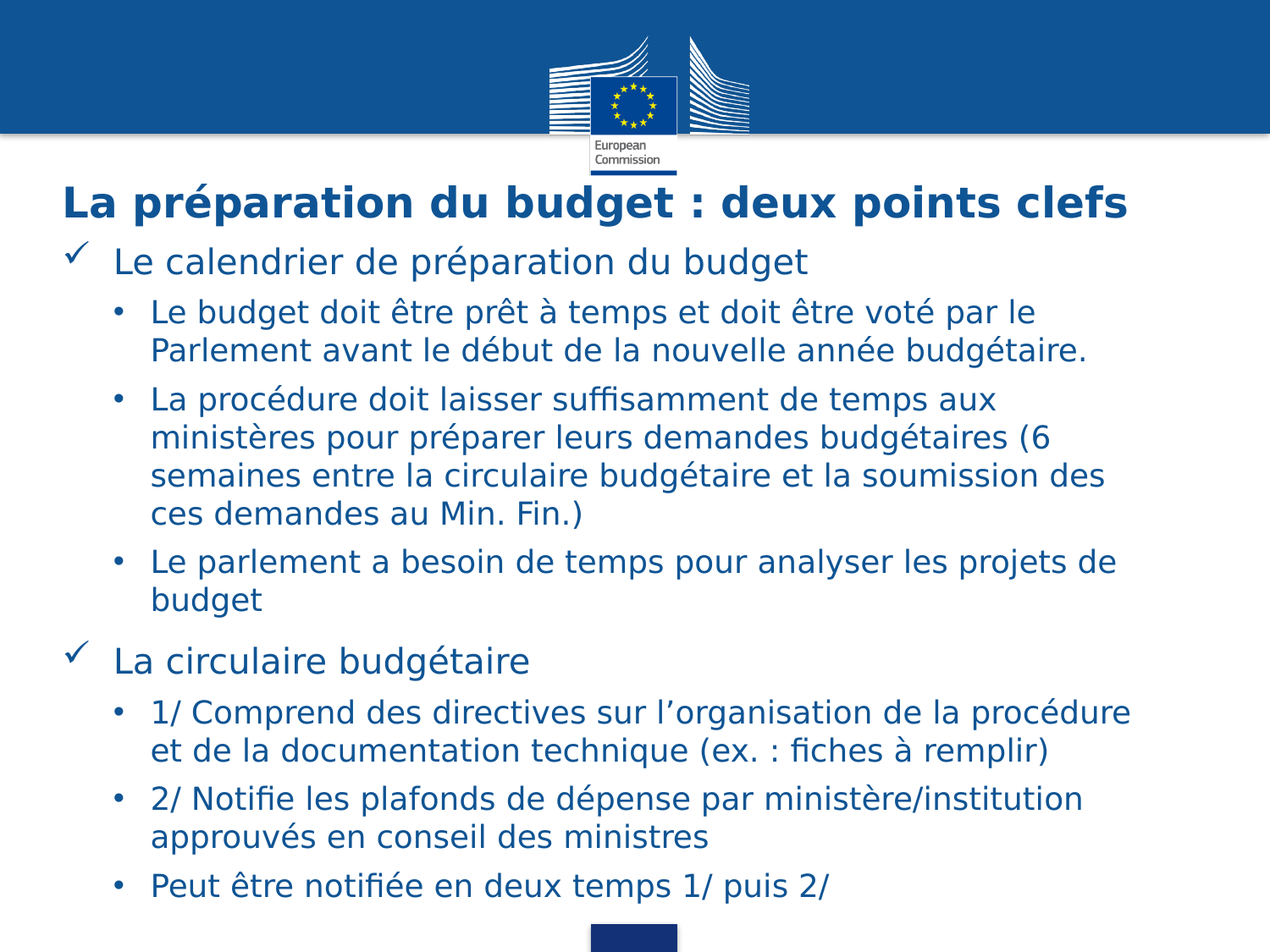

# La préparation du budget : deux points clefs
Le calendrier de préparation du budget
Le budget doit être prêt à temps et doit être voté par le Parlement avant le début de la nouvelle année budgétaire.
La procédure doit laisser suffisamment de temps aux ministères pour préparer leurs demandes budgétaires (6 semaines entre la circulaire budgétaire et la soumission des ces demandes au Min. Fin.)
Le parlement a besoin de temps pour analyser les projets de budget
La circulaire budgétaire
1/ Comprend des directives sur l’organisation de la procédure et de la documentation technique (ex. : fiches à remplir)
2/ Notifie les plafonds de dépense par ministère/institution approuvés en conseil des ministres
Peut être notifiée en deux temps 1/ puis 2/